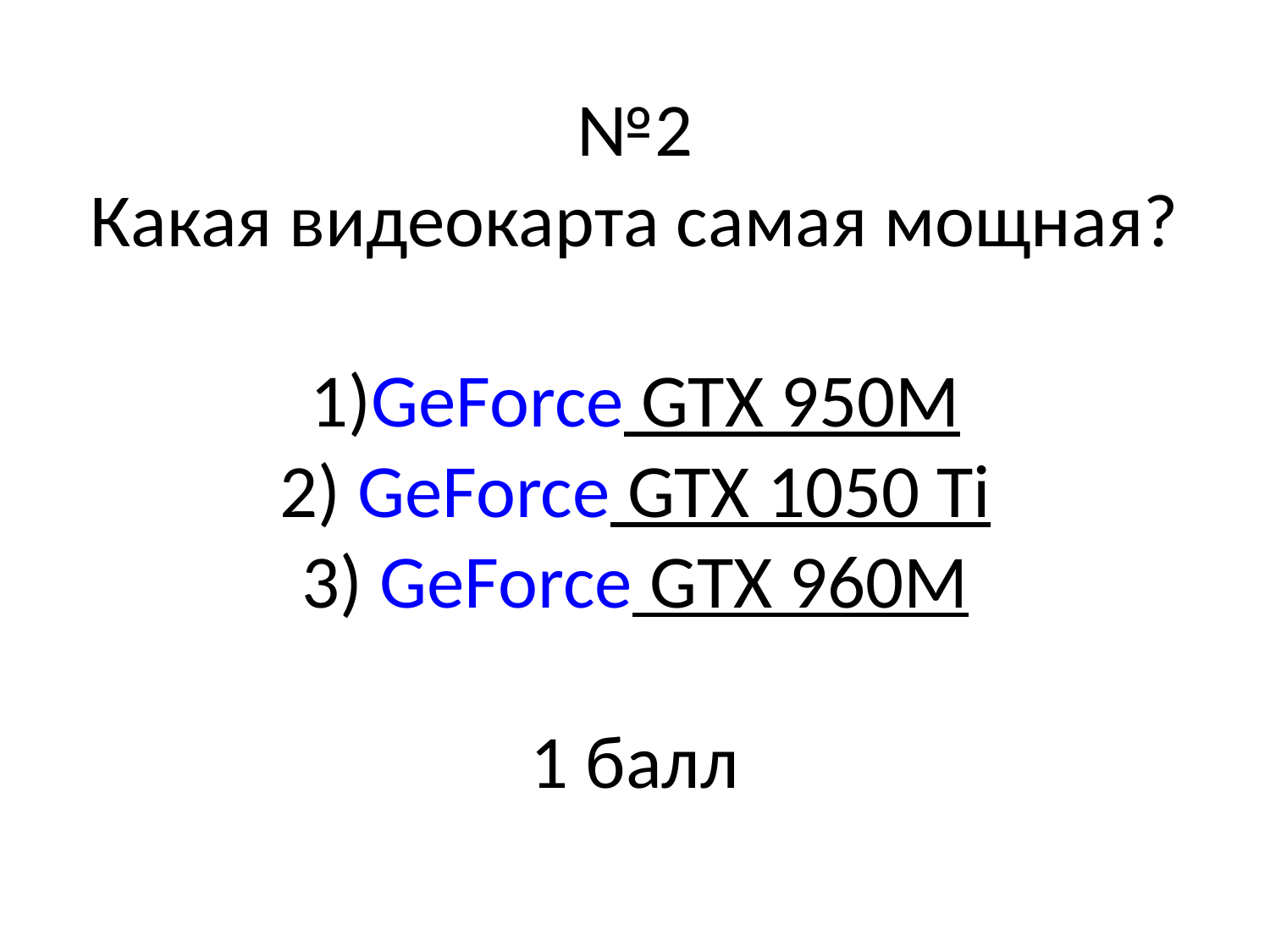

# №2 Какая видеокарта самая мощная? 1)GeForce GTX 950M 2) GeForce GTX 1050 Ti 3) GeForce GTX 960M 1 балл